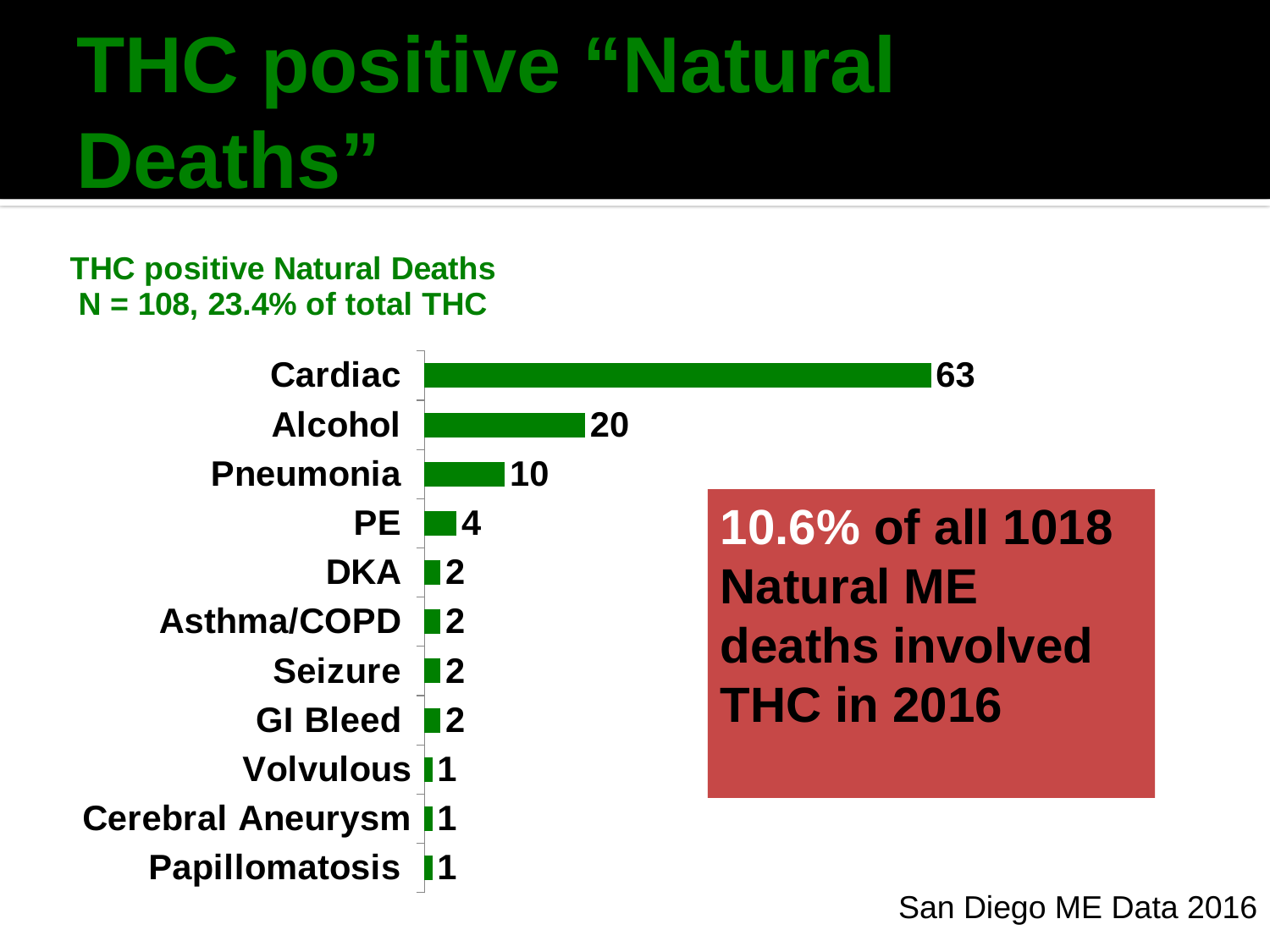

# THC positive “Natural Deaths”

### Chart: THC positive Natural Deaths
 N = 108, 23.4% of total THC

| Category |  |
|---|---|
| Papillomatosis  | 1.0 |
| Cerebral Aneurysm | 1.0 |
| Volvulous | 1.0 |
| GI Bleed  | 2.0 |
| Seizure  | 2.0 |
| Asthma/COPD  | 2.0 |
| DKA  | 2.0 |
| PE  | 4.0 |
| Pneumonia  | 10.0 |
| Alcohol  | 20.0 |
| Cardiac  | 63.0 |
10.6% of all 1018 Natural ME deaths involved THC in 2016

San Diego ME Data 2016